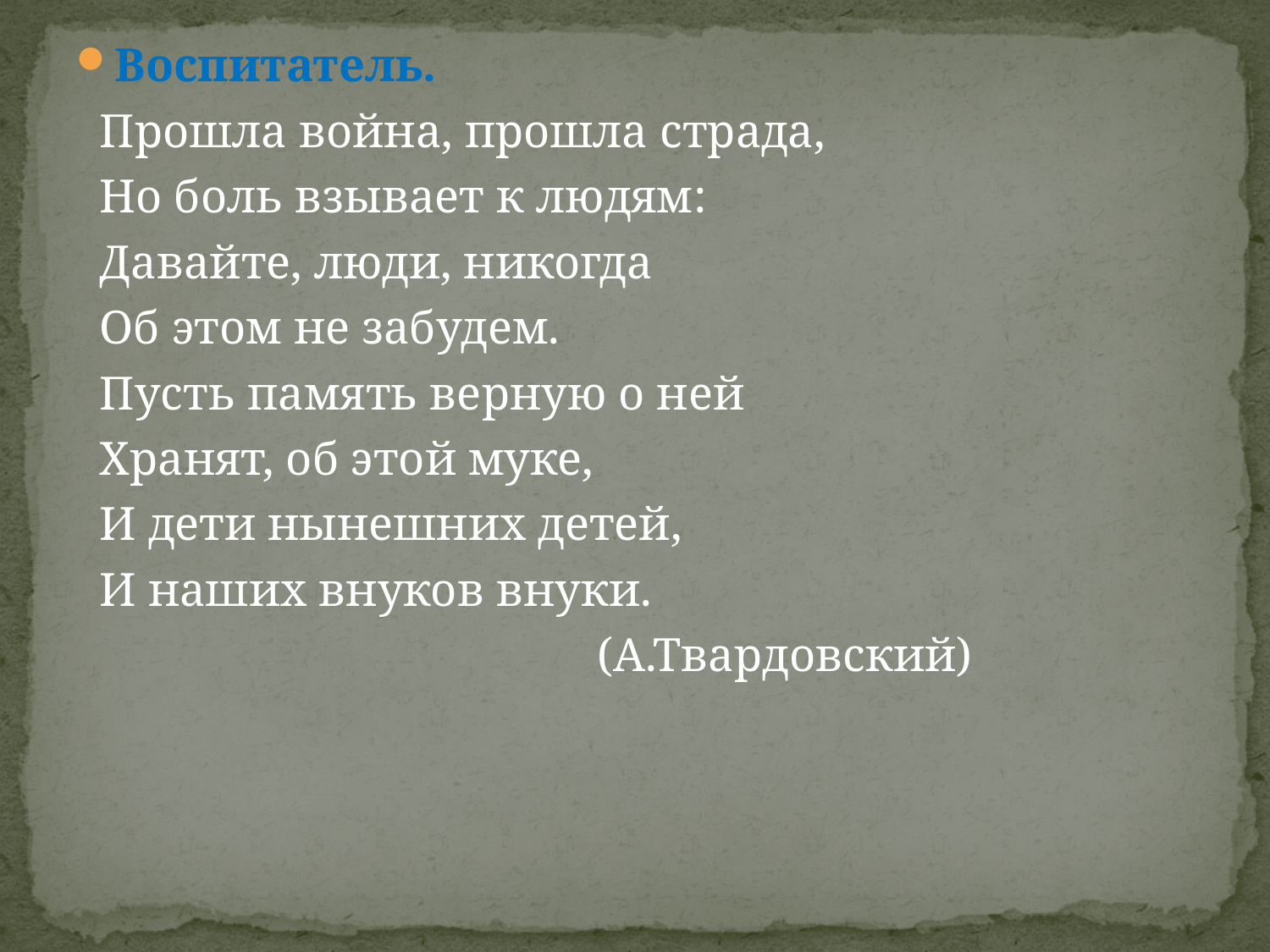

Воспитатель.
  Прошла война, прошла страда,
  Но боль взывает к людям:
  Давайте, люди, никогда
  Об этом не забудем.
  Пусть память верную о ней
  Хранят, об этой муке,
  И дети нынешних детей,
  И наших внуков внуки.
                                            (А.Твардовский)